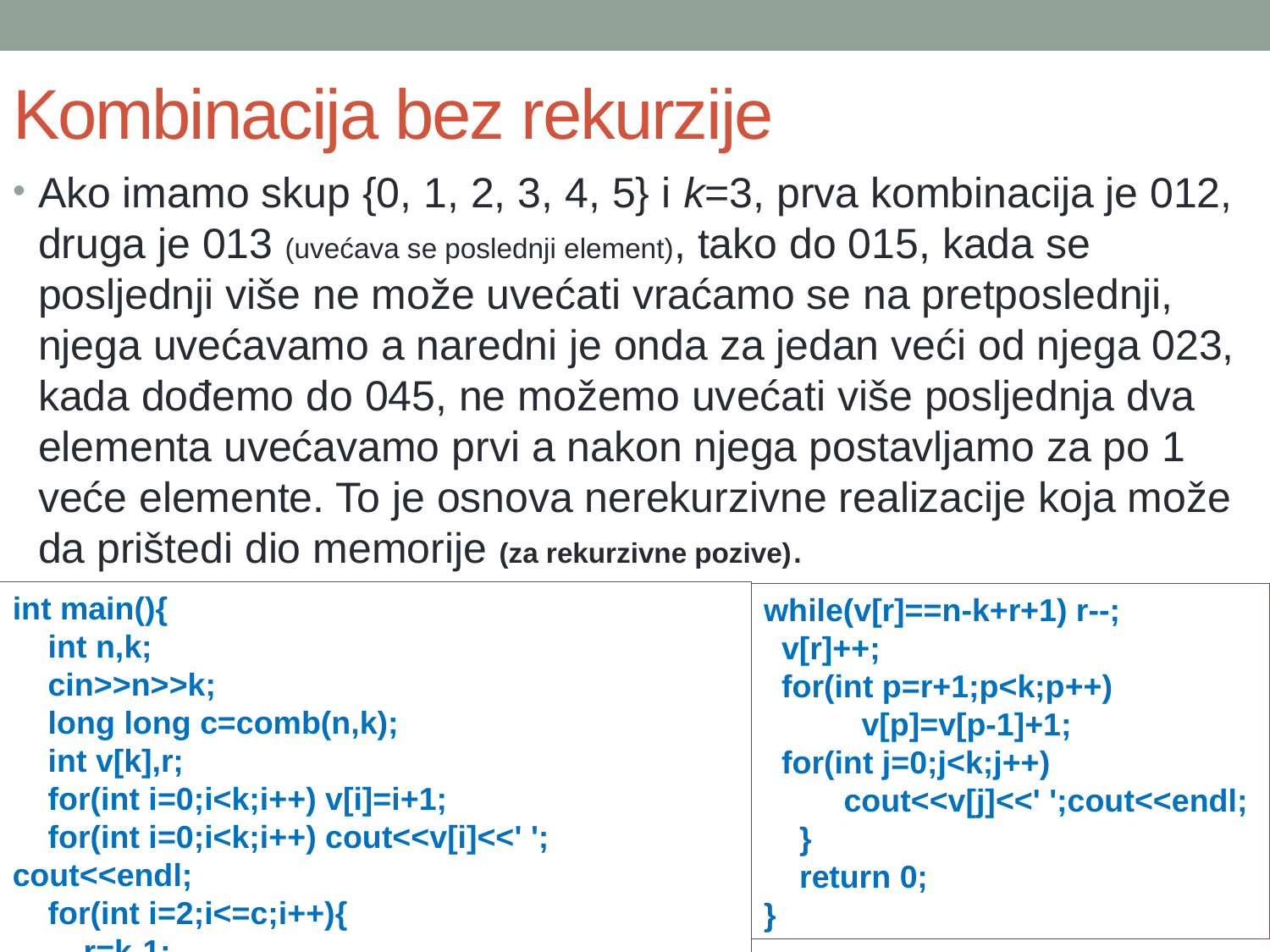

# Kombinacija bez rekurzije
Ako imamo skup {0, 1, 2, 3, 4, 5} i k=3, prva kombinacija je 012, druga je 013 (uvećava se poslednji element), tako do 015, kada se posljednji više ne može uvećati vraćamo se na pretposlednji, njega uvećavamo a naredni je onda za jedan veći od njega 023, kada dođemo do 045, ne možemo uvećati više posljednja dva elementa uvećavamo prvi a nakon njega postavljamo za po 1 veće elemente. To je osnova nerekurzivne realizacije koja može da prištedi dio memorije (za rekurzivne pozive).
int main(){
    int n,k;
    cin>>n>>k;
    long long c=comb(n,k);
    int v[k],r;
    for(int i=0;i<k;i++) v[i]=i+1;
    for(int i=0;i<k;i++) cout<<v[i]<<' '; cout<<endl;
    for(int i=2;i<=c;i++){
        r=k-1;
while(v[r]==n-k+r+1) r--;
  v[r]++;
  for(int p=r+1;p<k;p++)
           v[p]=v[p-1]+1;
  for(int j=0;j<k;j++)
         cout<<v[j]<<' ';cout<<endl;
    }
    return 0;
}